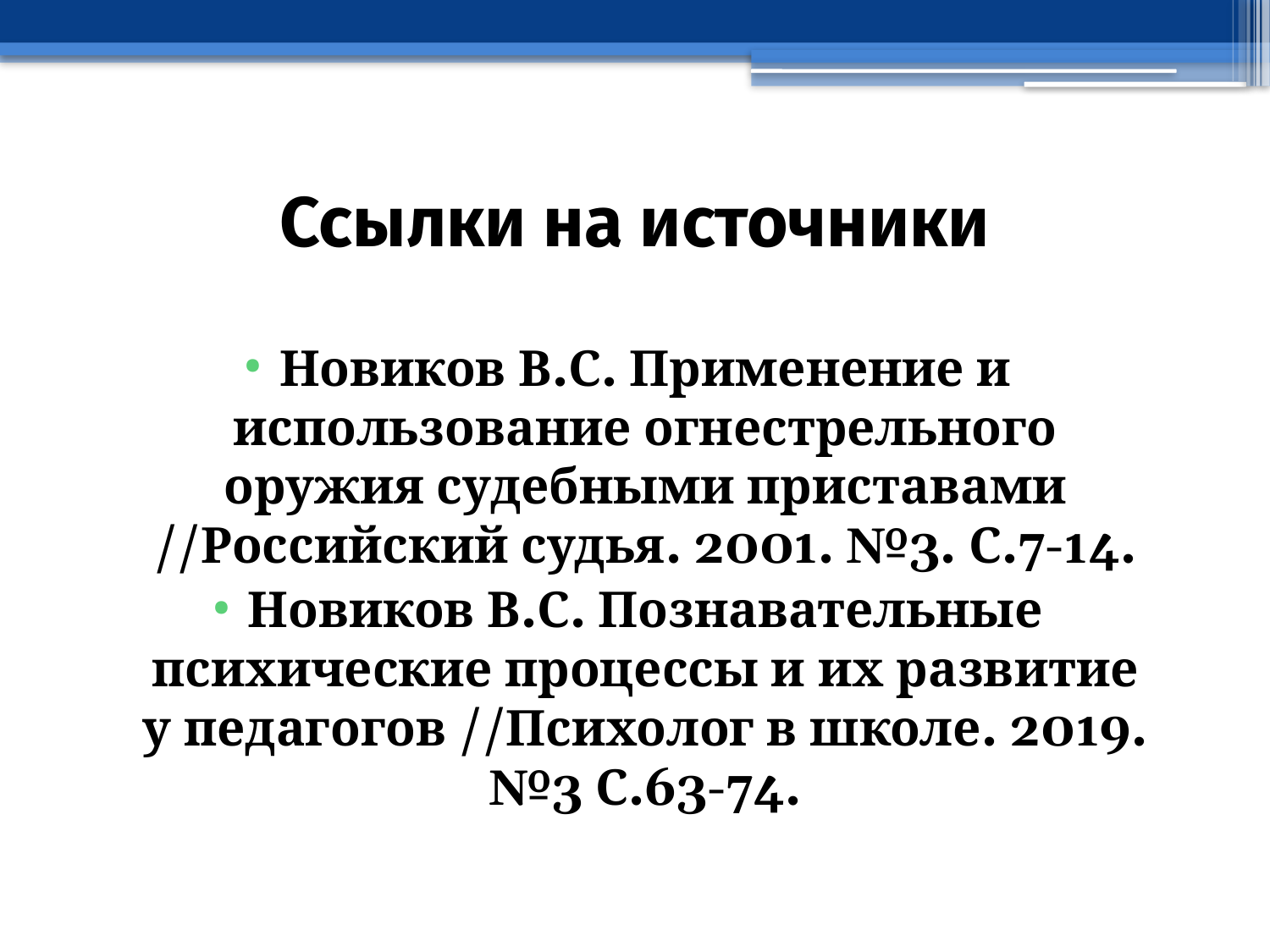

# Ссылки на источники

Новиков В.С. Применение и использование огнестрельного оружия судебными приставами //Российский судья. 2001. №3. С.7-14.
Новиков В.С. Познавательные психические процессы и их развитие у педагогов //Психолог в школе. 2019. №3 С.63-74.